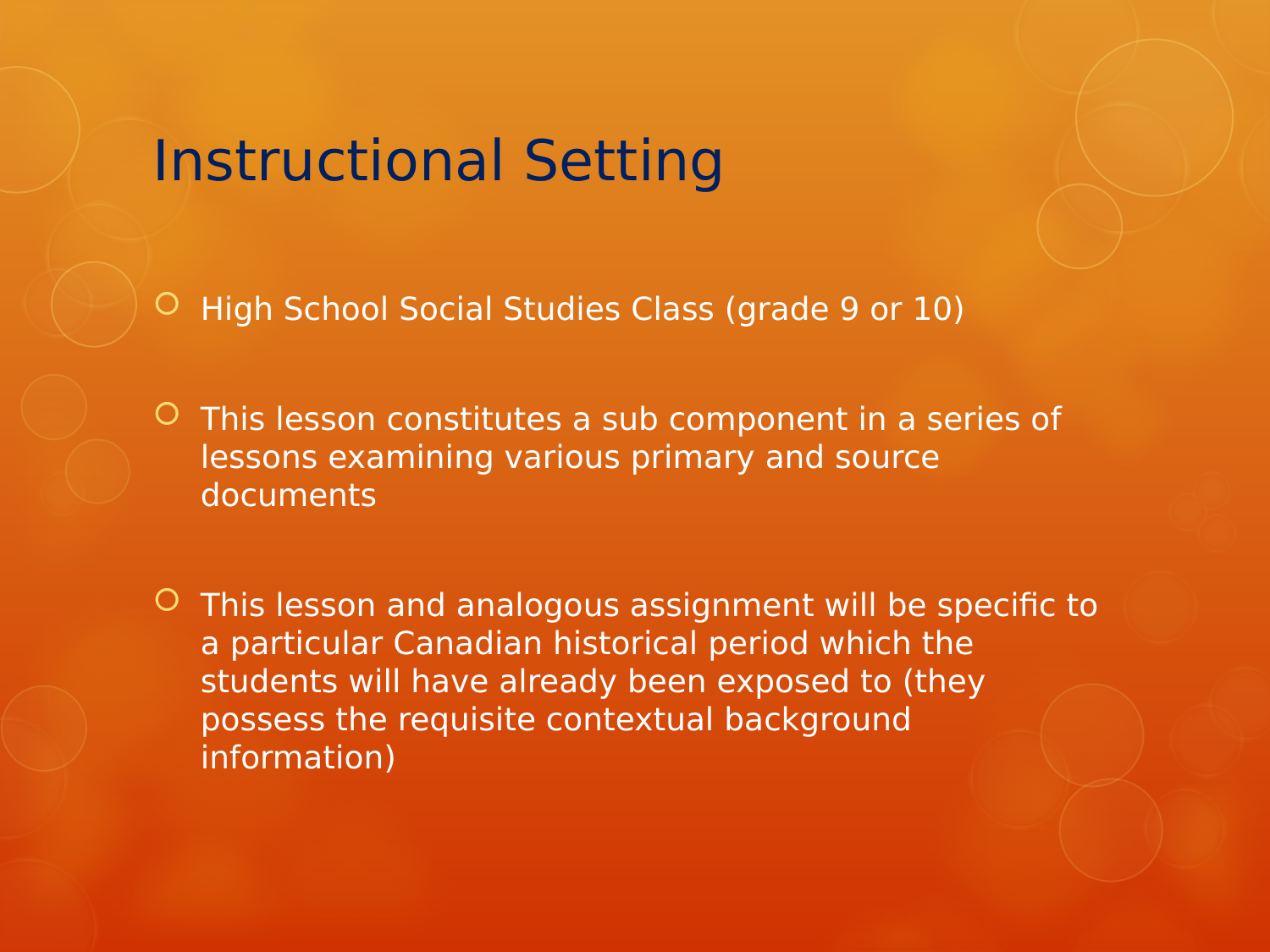

# Instructional Setting
High School Social Studies Class (grade 9 or 10)

This lesson constitutes a sub component in a series of lessons examining various primary and source documents

This lesson and analogous assignment will be specific to a particular Canadian historical period which the students will have already been exposed to (they possess the requisite contextual background information)